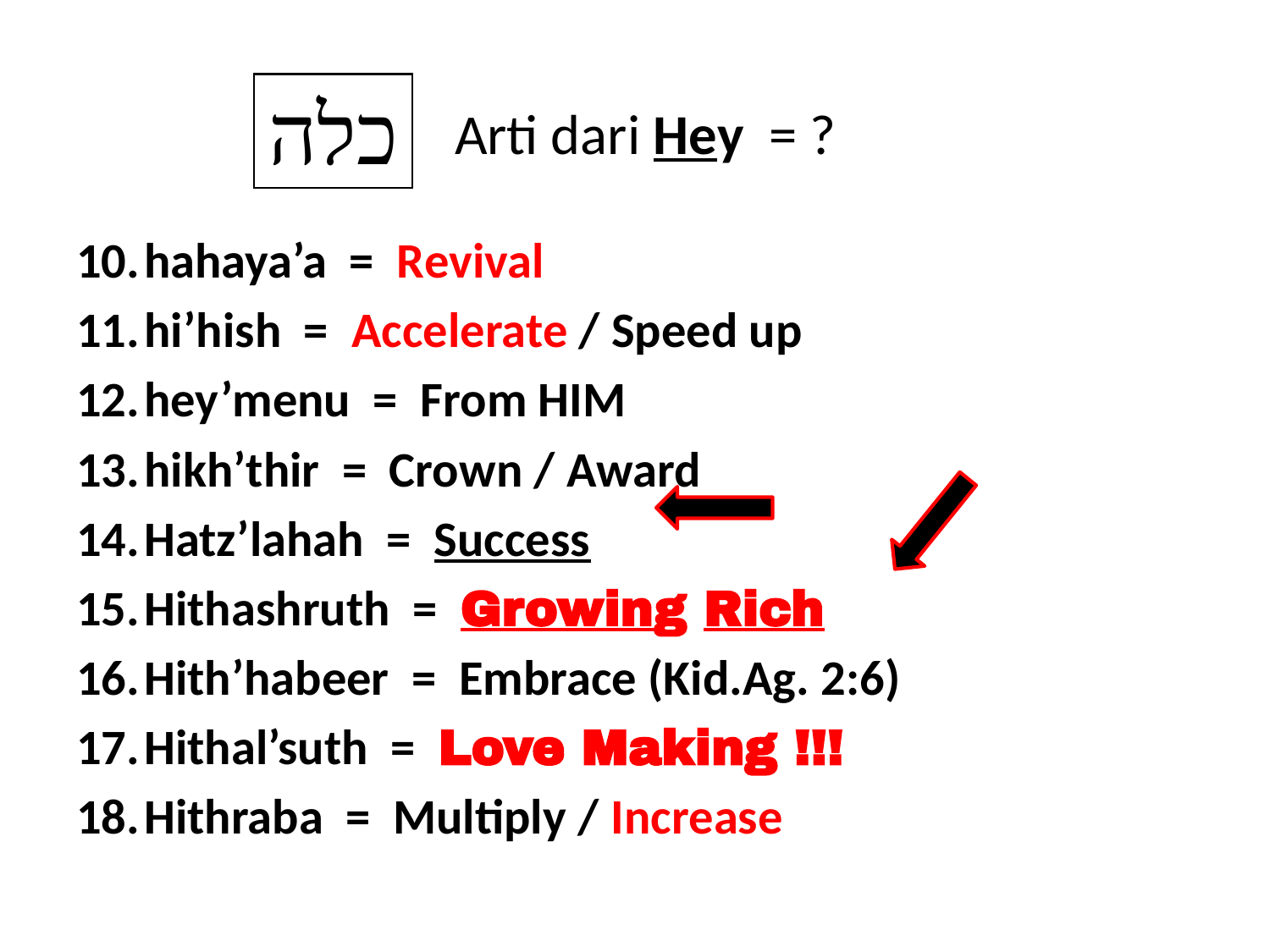

כלה
# Arti dari Hey  = ?
hahaya’a  =  Revival
hi’hish  =  Accelerate / Speed up
hey’menu  =  From HIM
hikh’thir  =  Crown / Award
Hatz’lahah  =  Success
Hithashruth  =  Growing Rich
Hith’habeer  =  Embrace (Kid.Ag. 2:6)
Hithal’suth  =  Love Making !!!
Hithraba  =  Multiply / Increase